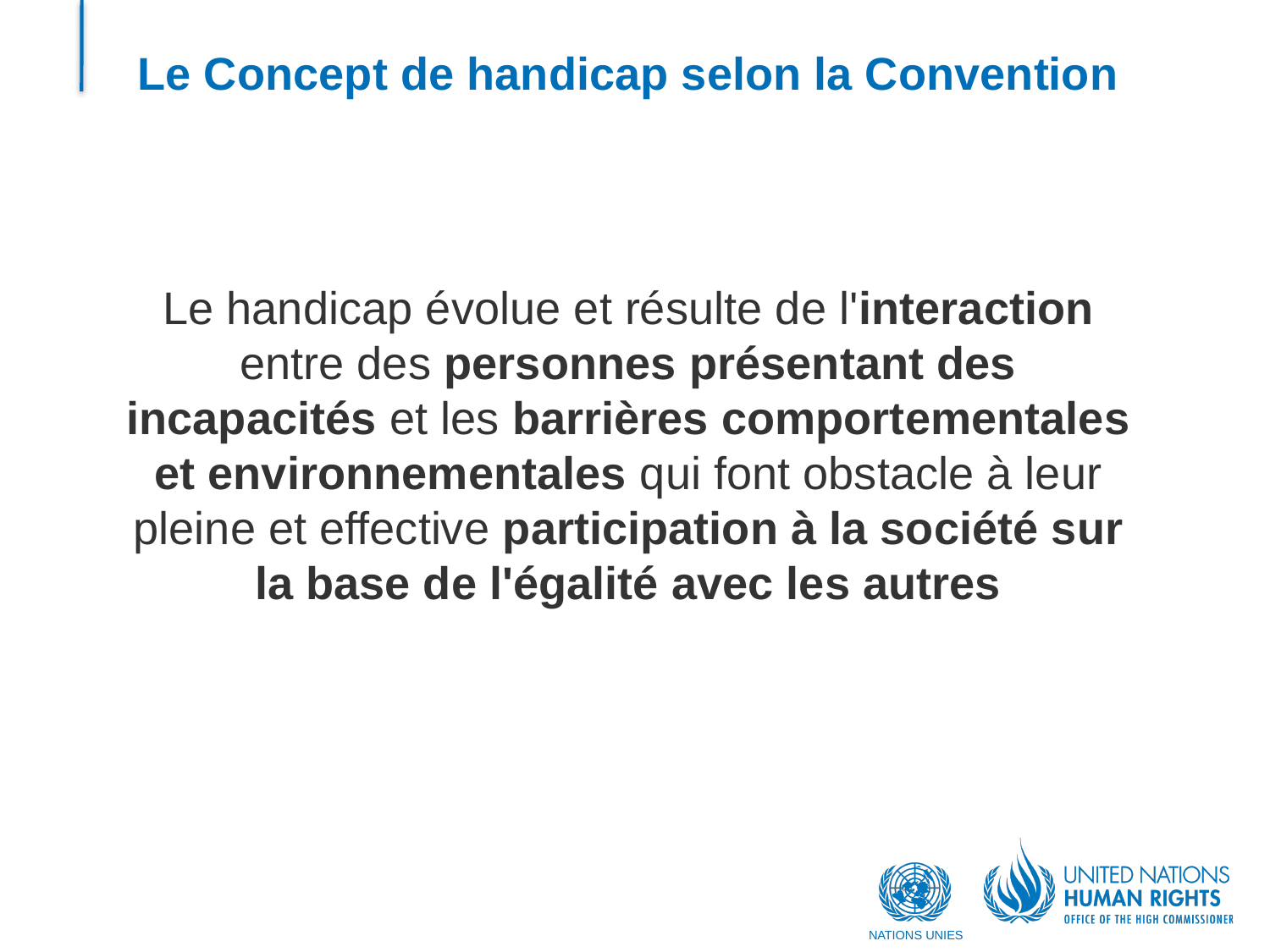

# Le Concept de handicap selon la Convention

Le handicap évolue et résulte de l'interaction entre des personnes présentant des incapacités et les barrières comportementales et environnementales qui font obstacle à leur pleine et effective participation à la société sur la base de l'égalité avec les autres
NATIONS UNIES